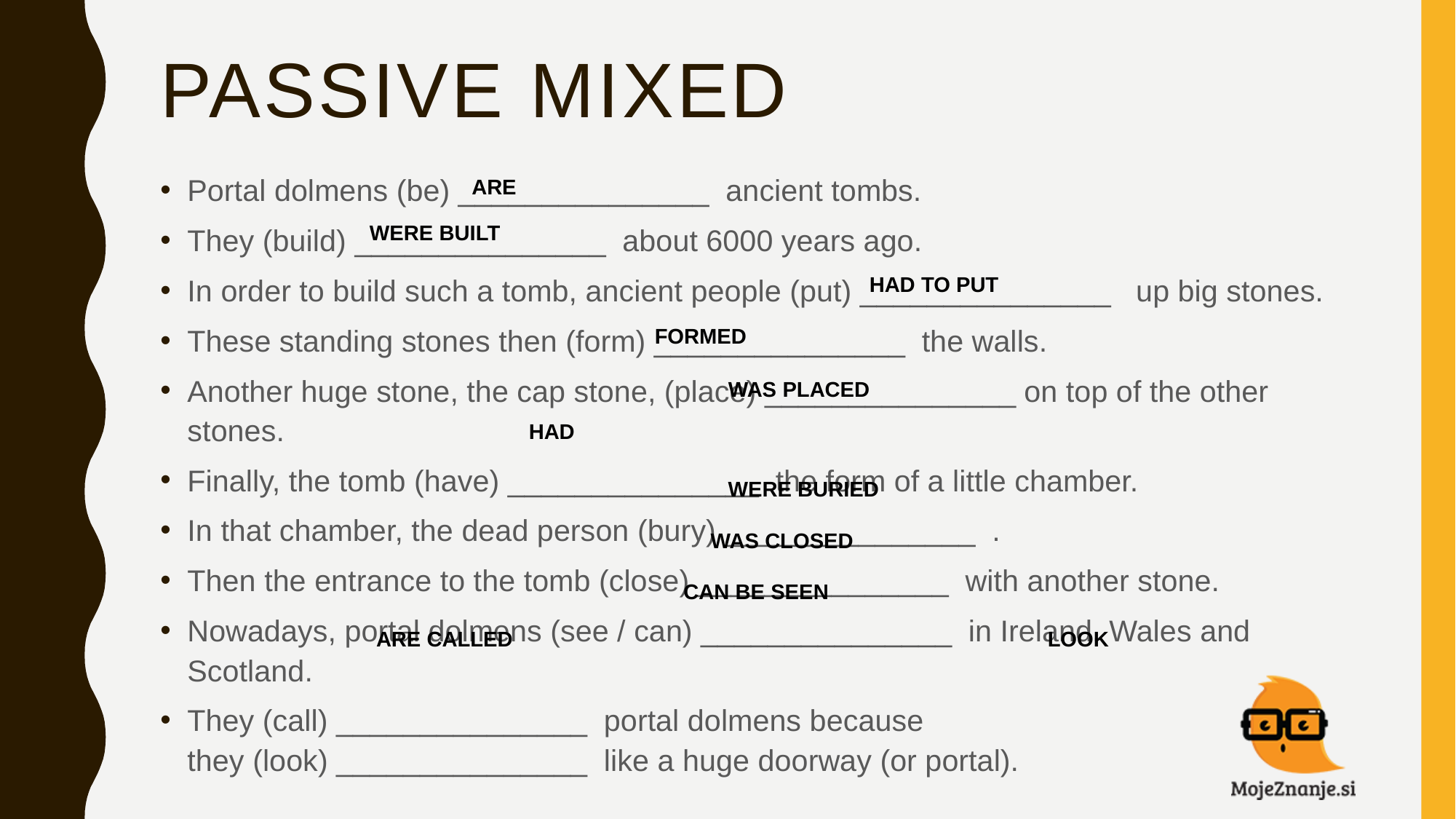

# PASSIVE MIXED
Portal dolmens (be) _______________  ancient tombs.
They (build) _______________  about 6000 years ago.
In order to build such a tomb, ancient people (put) _______________   up big stones.
These standing stones then (form) _______________  the walls.
Another huge stone, the cap stone, (place) _______________ on top of the other stones.
Finally, the tomb (have) _______________  the form of a little chamber.
In that chamber, the dead person (bury) _______________  .
Then the entrance to the tomb (close) _______________  with another stone.
Nowadays, portal dolmens (see / can) _______________  in Ireland, Wales and Scotland.
They (call) _______________  portal dolmens because they (look) _______________  like a huge doorway (or portal).
ARE
WERE BUILT
HAD TO PUT
FORMED
WAS PLACED
HAD
WERE BURIED
WAS CLOSED
CAN BE SEEN
ARE CALLED
LOOK